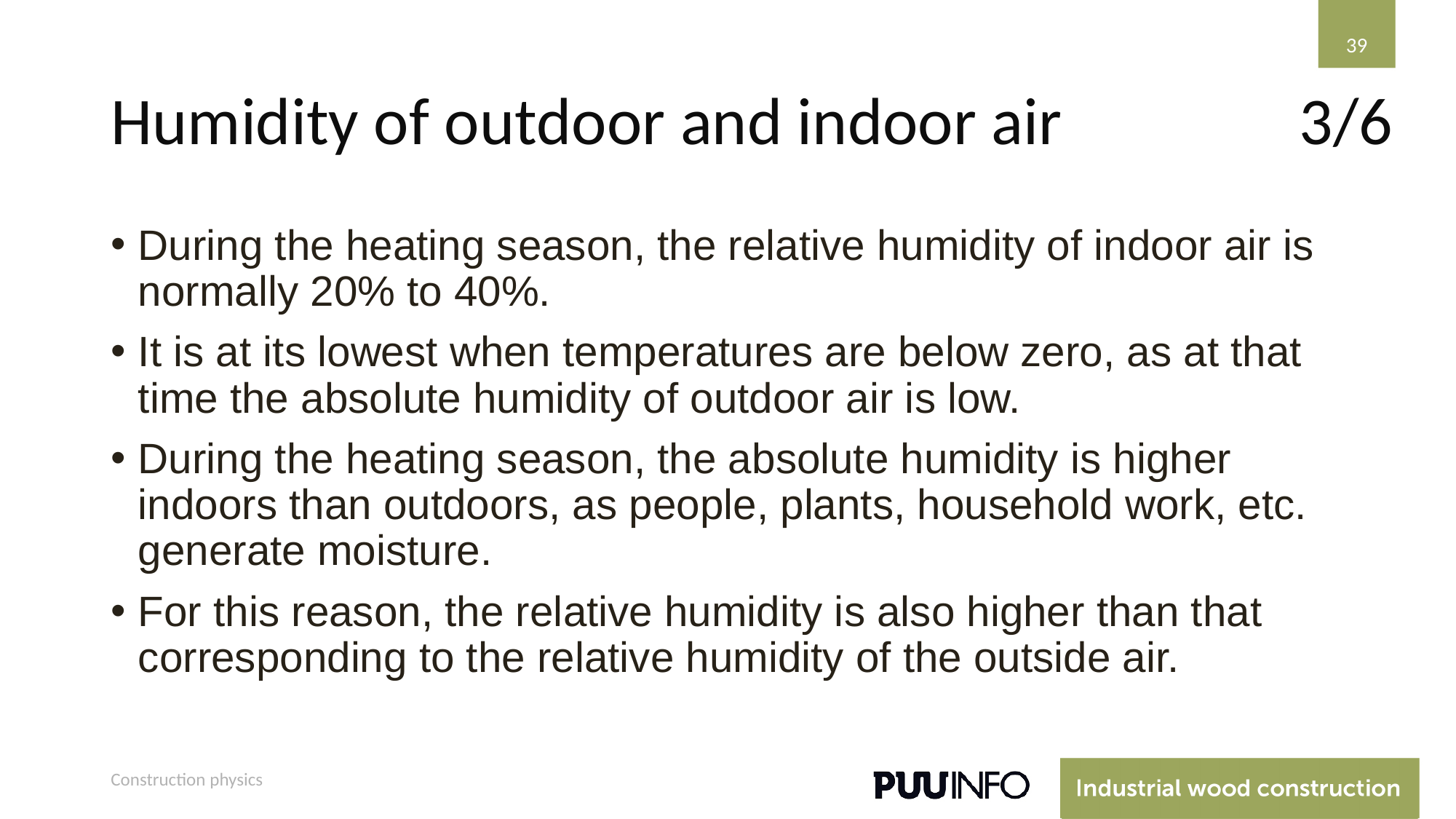

39
# Humidity of outdoor and indoor air
3/6
During the heating season, the relative humidity of indoor air is normally 20% to 40%.
It is at its lowest when temperatures are below zero, as at that time the absolute humidity of outdoor air is low.
During the heating season, the absolute humidity is higher indoors than outdoors, as people, plants, household work, etc. generate moisture.
For this reason, the relative humidity is also higher than that corresponding to the relative humidity of the outside air.

Construction physics